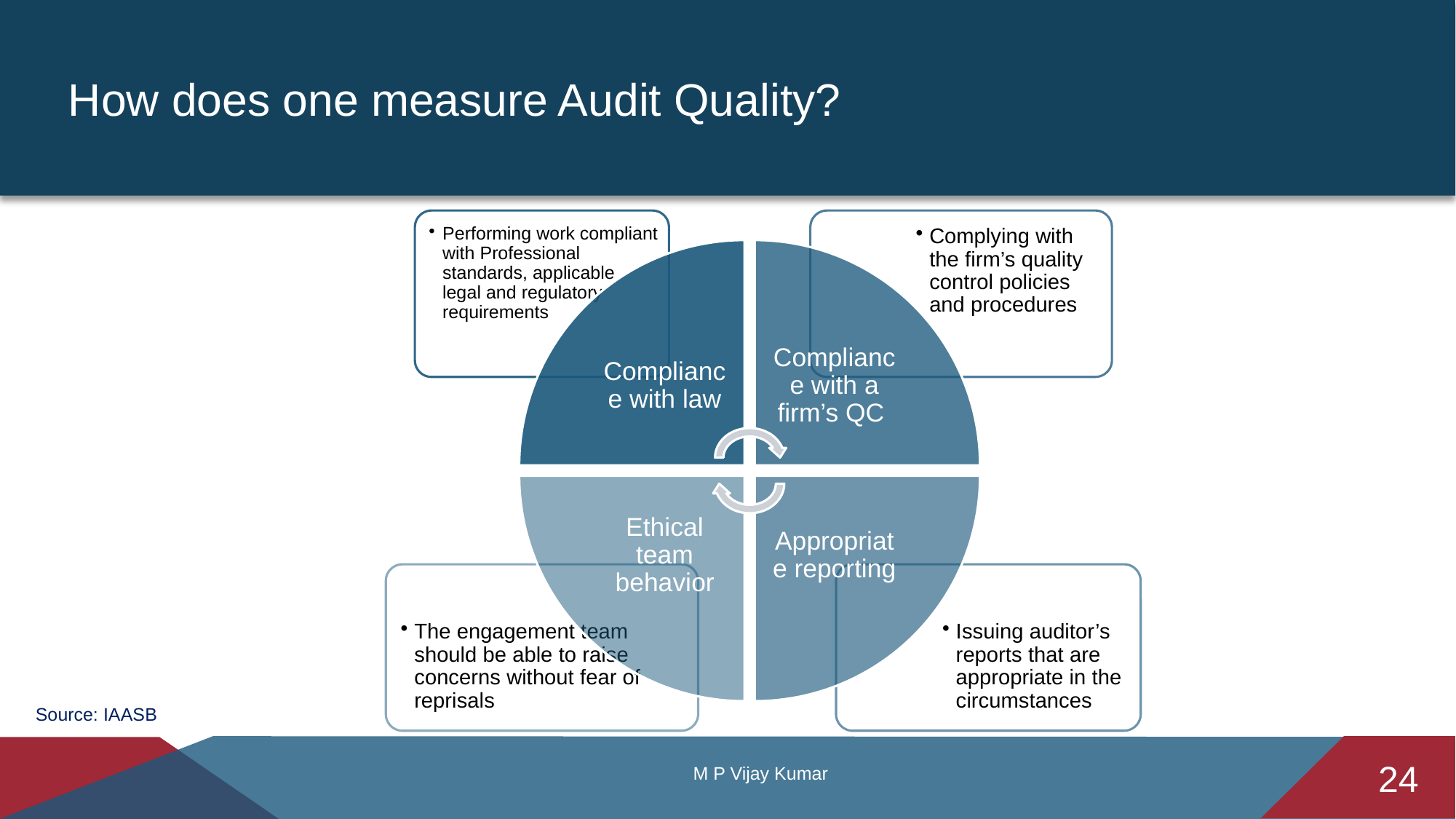

How does one measure Audit Quality?
Issuing auditor’s reports that are appropriate in the circumstances
The engagement team should be able to raise concerns without fear of reprisals
Complying with the firm’s quality control policies and procedures
Performing work compliant with Professional standards, applicable legal and regulatory requirements
Compliance with law
Compliance with a firm’s QC
Appropriate reporting
Ethical team behavior
Source: IAASB